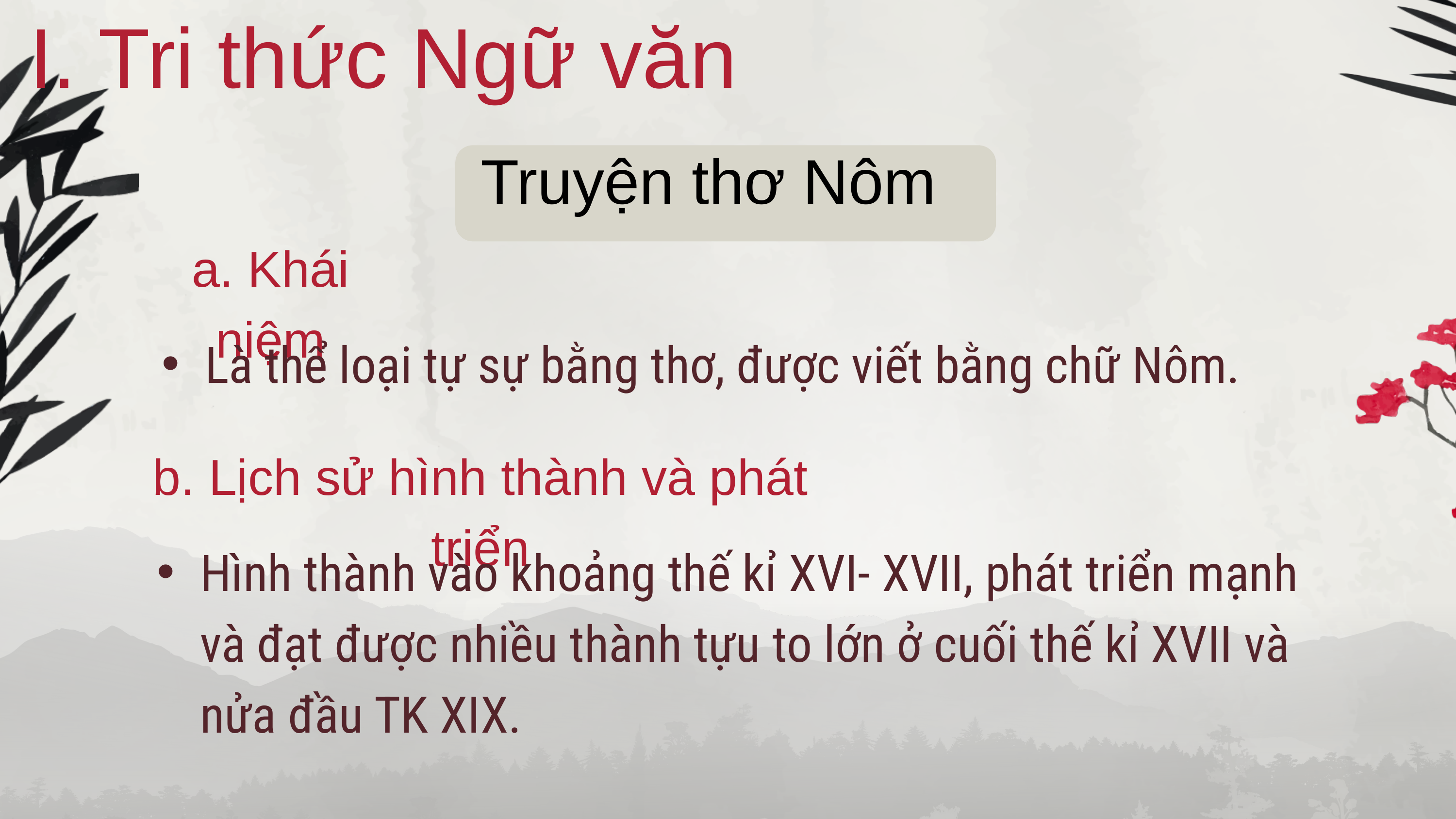

I. Tri thức Ngữ văn
Truyện thơ Nôm

a. Khái niệm

Là thể loại tự sự bằng thơ, được viết bằng chữ Nôm.
b. Lịch sử hình thành và phát triển

Hình thành vào khoảng thế kỉ XVI- XVII, phát triển mạnh và đạt được nhiều thành tựu to lớn ở cuối thế kỉ XVII và nửa đầu TK XIX.